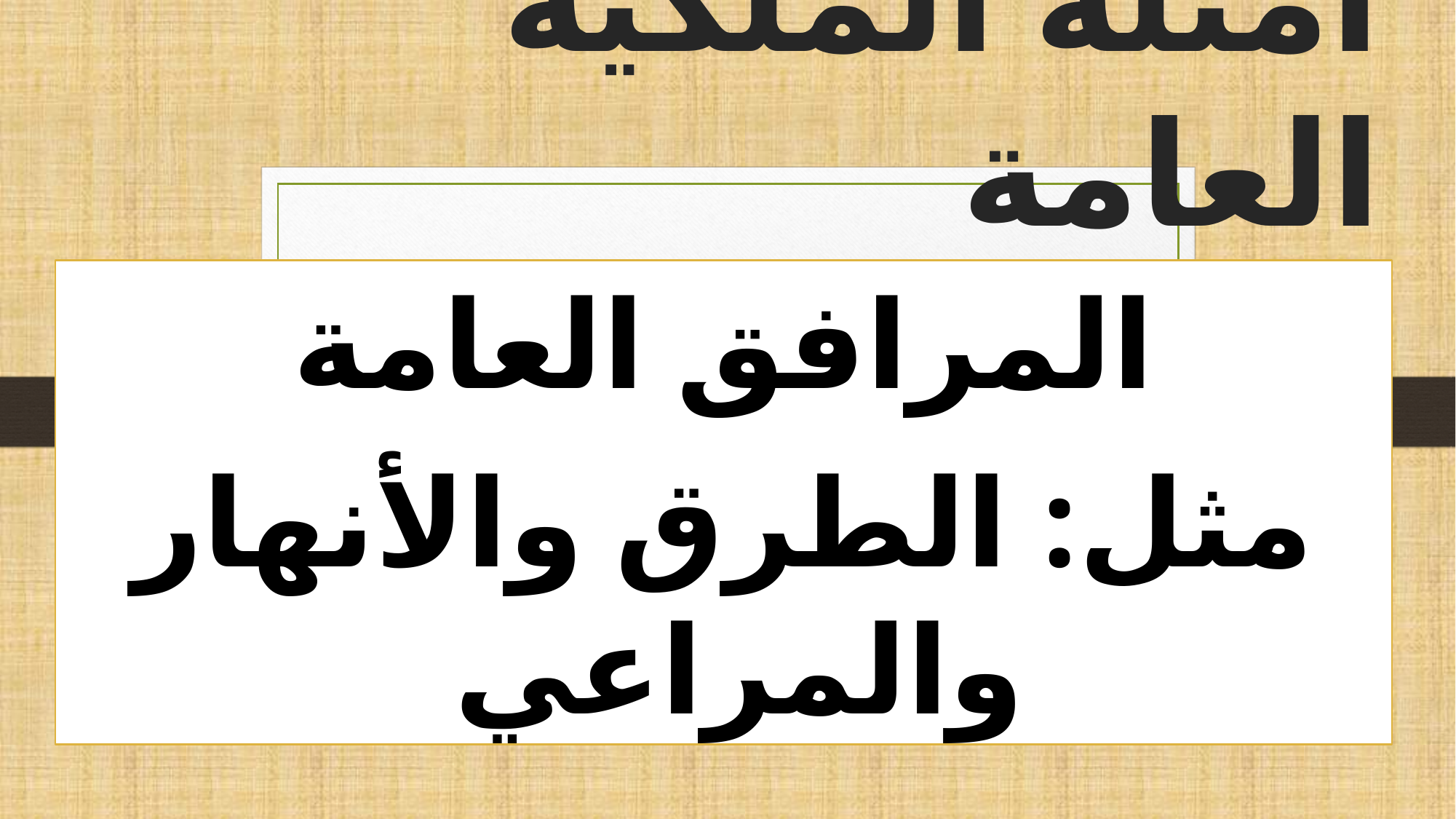

# أمثلة الملكية العامة
المرافق العامة
مثل: الطرق والأنهار والمراعي